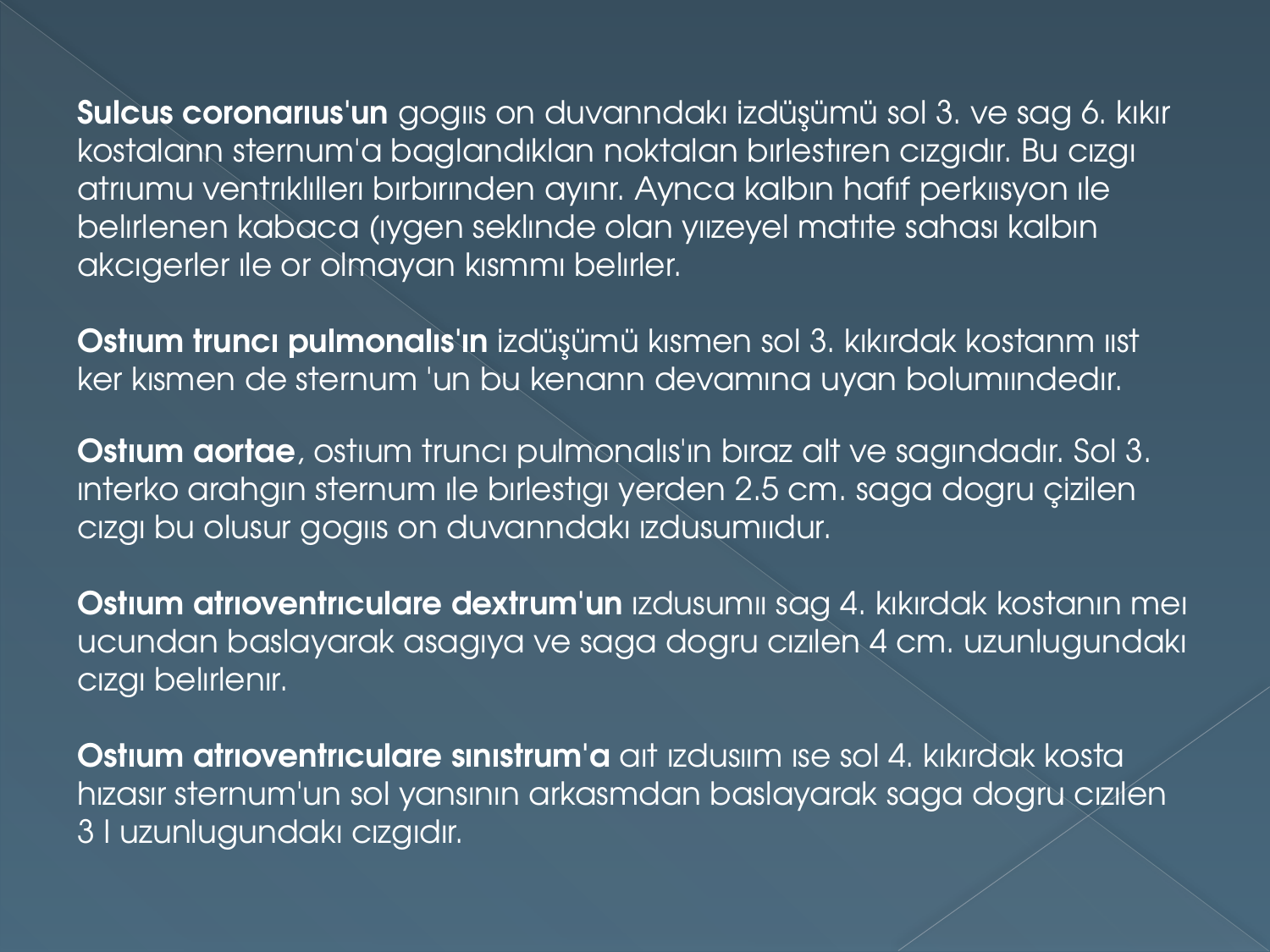

Sulcus coronarıus'un gogııs on duvanndakı izdüşümü sol 3. ve sag 6. kıkır kostalann sternum'a baglandıklan noktalan bırlestıren cızgıdır. Bu cızgı atrıumu ventrıklıllerı bırbırınden ayınr. Aynca kalbın hafıf perkıısyon ıle belırlenen kabaca (ıygen seklınde olan yıızeyel matıte sahası kalbın akcıgerler ıle or olmayan kısmmı belırler.

Ostıum truncı pulmonalıs'ın izdüşümü kısmen sol 3. kıkırdak kostanm ııst ker kısmen de sternum 'un bu kenann devamına uyan bolumıındedır.

Ostıum aortae, ostıum truncı pulmonalıs'ın bıraz alt ve sagındadır. Sol 3. ınterko arahgın sternum ıle bırlestıgı yerden 2.5 cm. saga dogru çizilen cızgı bu olusur gogııs on duvanndakı ızdusumııdur.

Ostıum atrıoventrıculare dextrum'un ızdusumıı sag 4. kıkırdak kostanın meı ucundan baslayarak asagıya ve saga dogru cızılen 4 cm. uzunlugundakı cızgı belırlenır.

Ostıum atrıoventrıculare sınıstrum'a aıt ızdusıım ıse sol 4. kıkırdak kosta hızasır sternum'un sol yansının arkasmdan baslayarak saga dogru cızılen 3 I uzunlugundakı cızgıdır.